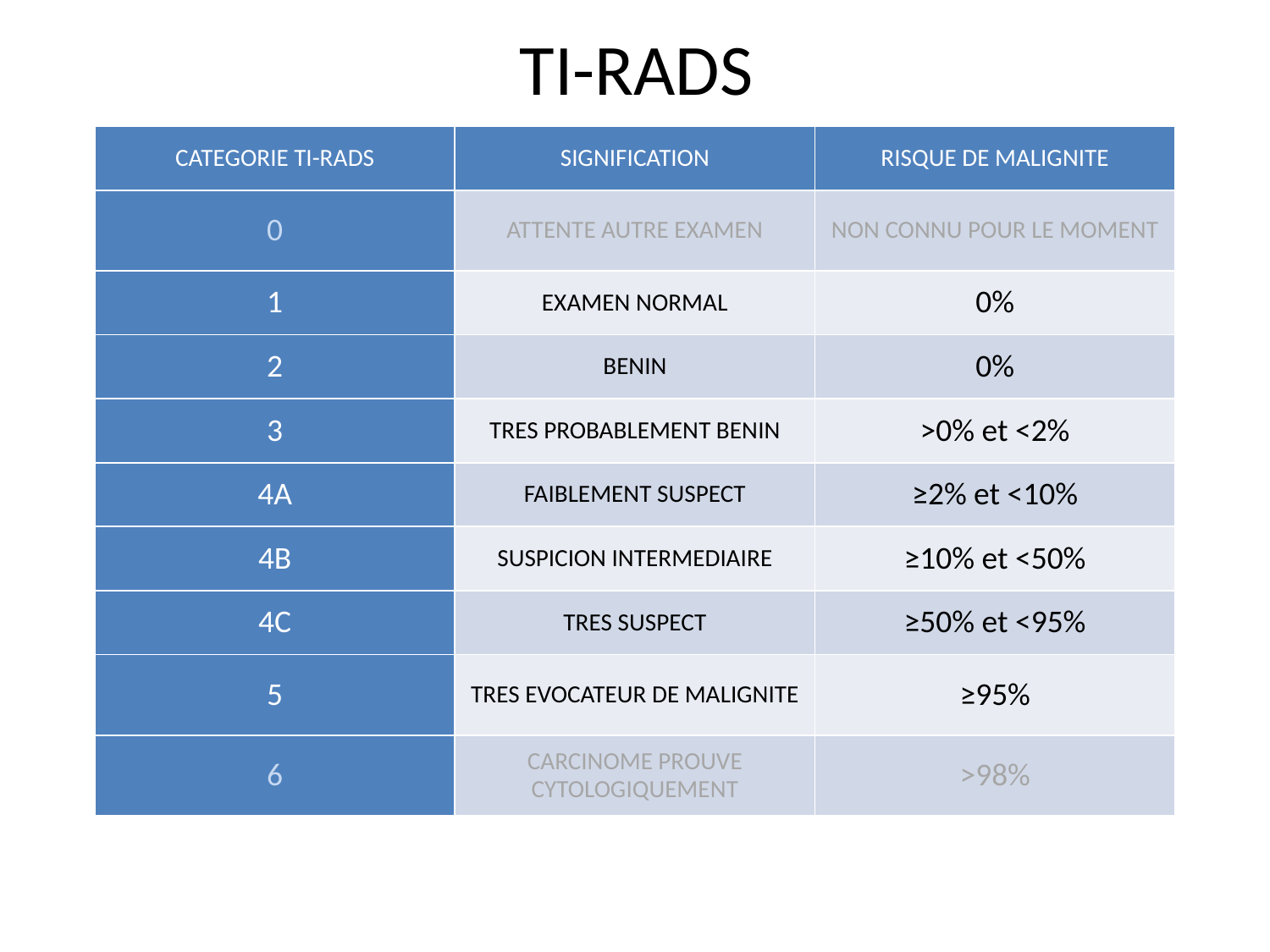

# TI-RADS
| CATEGORIE TI-RADS | SIGNIFICATION | RISQUE DE MALIGNITE |
| --- | --- | --- |
| 0 | ATTENTE AUTRE EXAMEN | NON CONNU POUR LE MOMENT |
| 1 | EXAMEN NORMAL | 0% |
| 2 | BENIN | 0% |
| 3 | TRES PROBABLEMENT BENIN | >0% et <2% |
| 4A | FAIBLEMENT SUSPECT | ≥2% et <10% |
| 4B | SUSPICION INTERMEDIAIRE | ≥10% et <50% |
| 4C | TRES SUSPECT | ≥50% et <95% |
| 5 | TRES EVOCATEUR DE MALIGNITE | ≥95% |
| 6 | CARCINOME PROUVE CYTOLOGIQUEMENT | >98% |